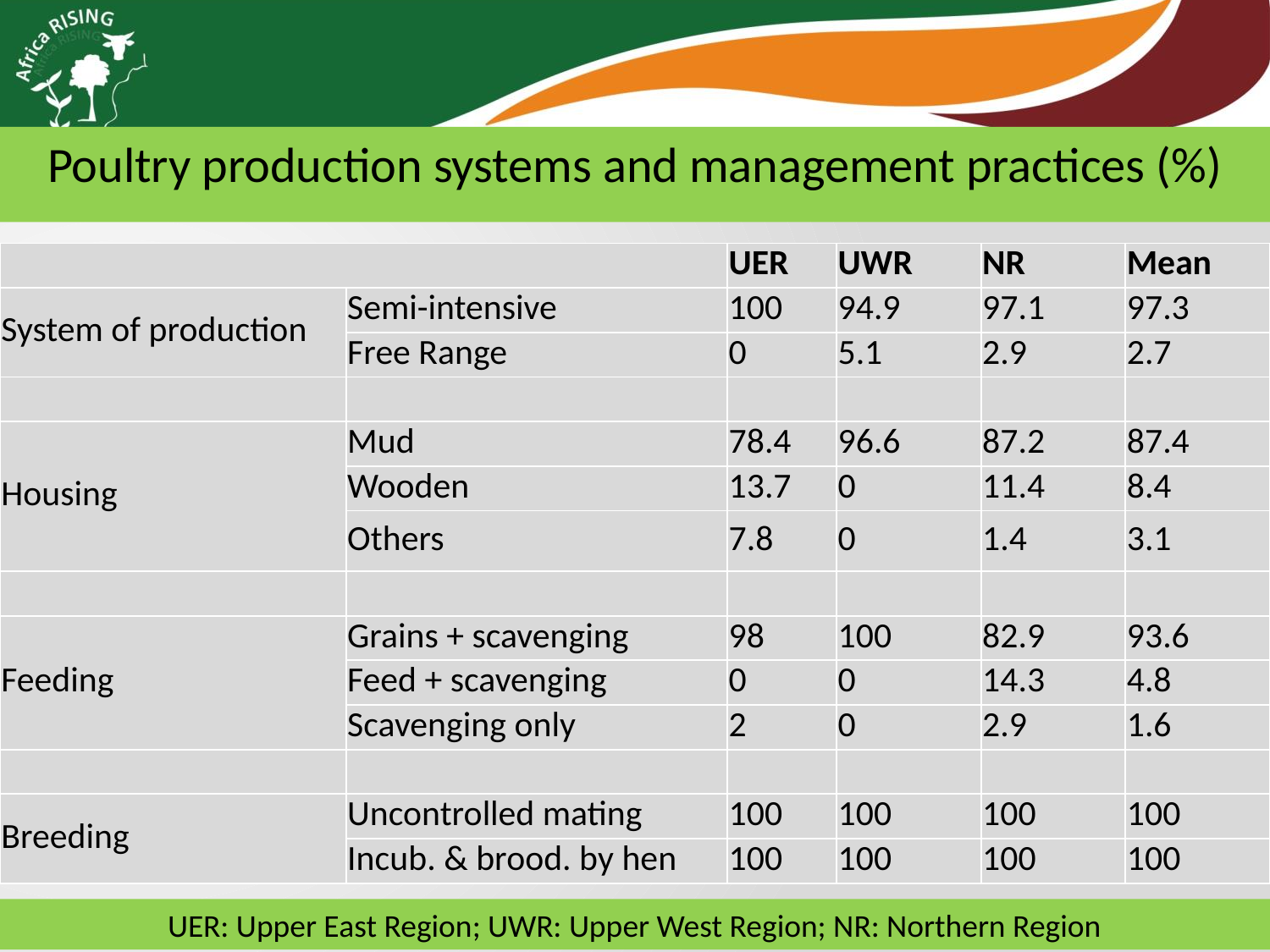

Poultry production systems and management practices (%)
|  |  | UER | UWR | NR | Mean |
| --- | --- | --- | --- | --- | --- |
| System of production | Semi-intensive | 100 | 94.9 | 97.1 | 97.3 |
|  | Free Range | 0 | 5.1 | 2.9 | 2.7 |
|  |  |  |  |  |  |
| Housing | Mud | 78.4 | 96.6 | 87.2 | 87.4 |
|  | Wooden | 13.7 | 0 | 11.4 | 8.4 |
|  | Others | 7.8 | 0 | 1.4 | 3.1 |
|  |  |  |  |  |  |
| Feeding | Grains + scavenging | 98 | 100 | 82.9 | 93.6 |
|  | Feed + scavenging | 0 | 0 | 14.3 | 4.8 |
|  | Scavenging only | 2 | 0 | 2.9 | 1.6 |
|  |  |  |  |  |  |
| Breeding | Uncontrolled mating | 100 | 100 | 100 | 100 |
|  | Incub. & brood. by hen | 100 | 100 | 100 | 100 |
UER: Upper East Region; UWR: Upper West Region; NR: Northern Region